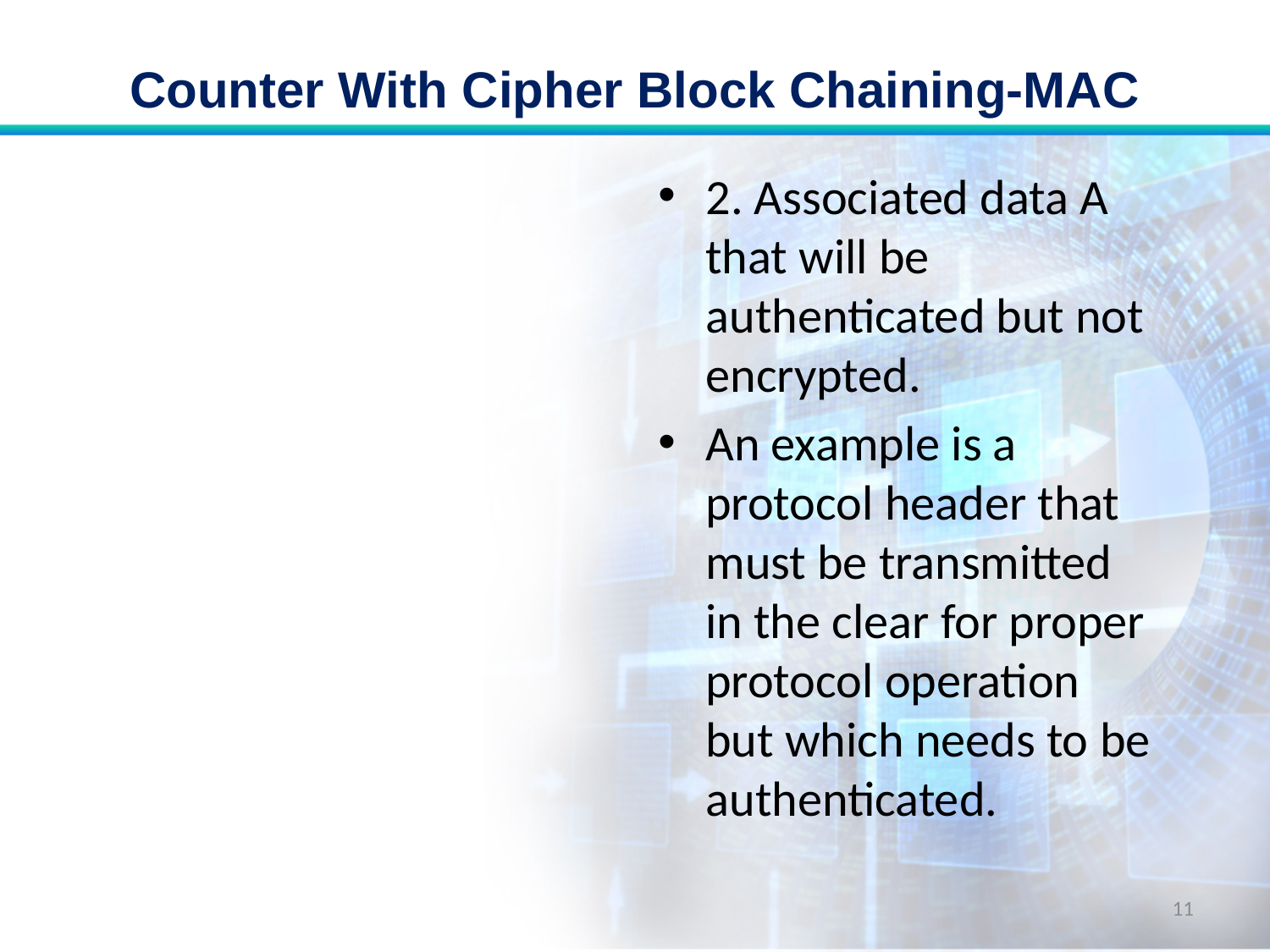

# Counter With Cipher Block Chaining-MAC
2. Associated data A that will be authenticated but not encrypted.
An example is a protocol header that must be transmitted in the clear for proper protocol operation but which needs to be authenticated.
11